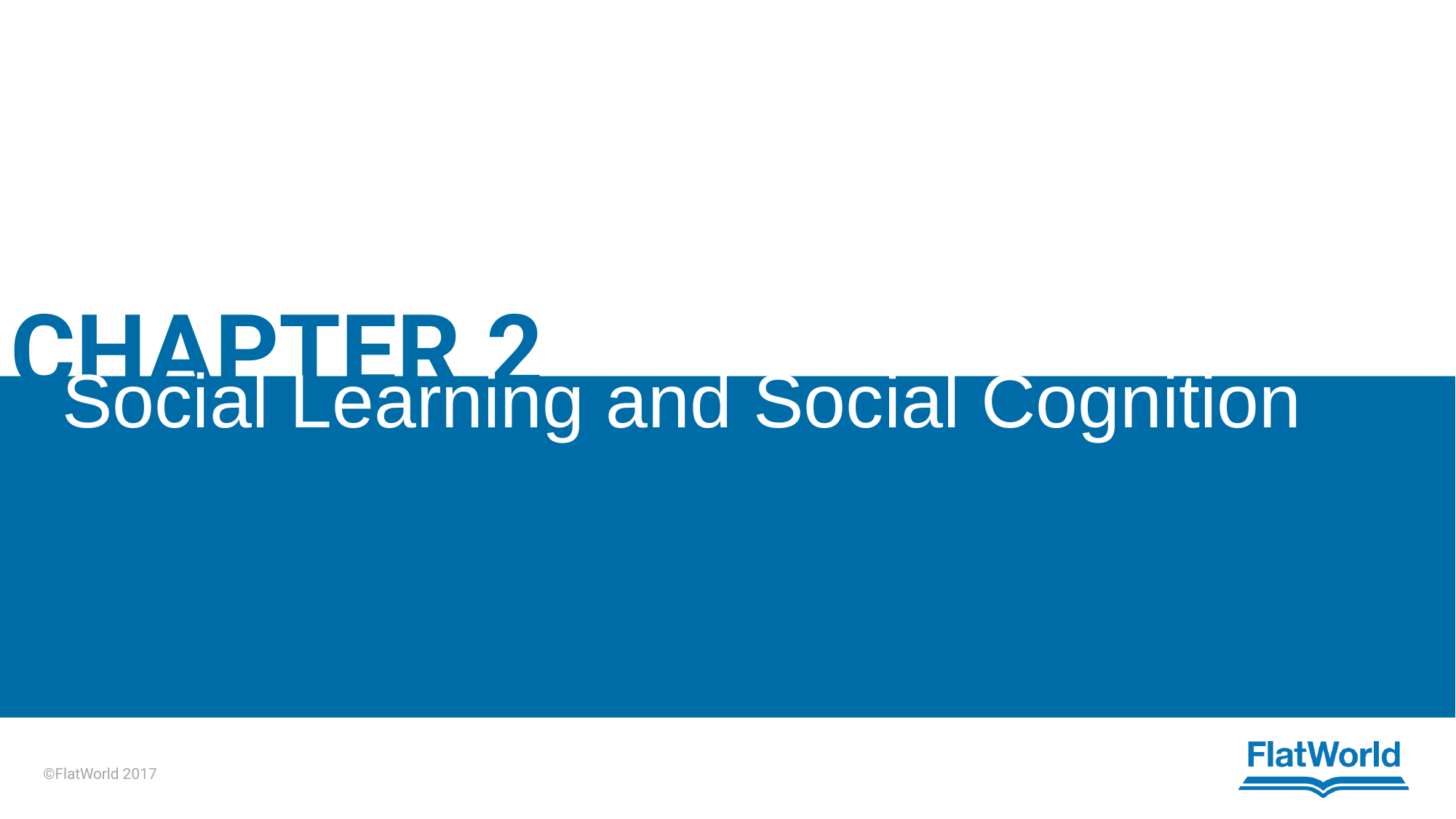

CHAPTER 2
Social Learning and Social Cognition